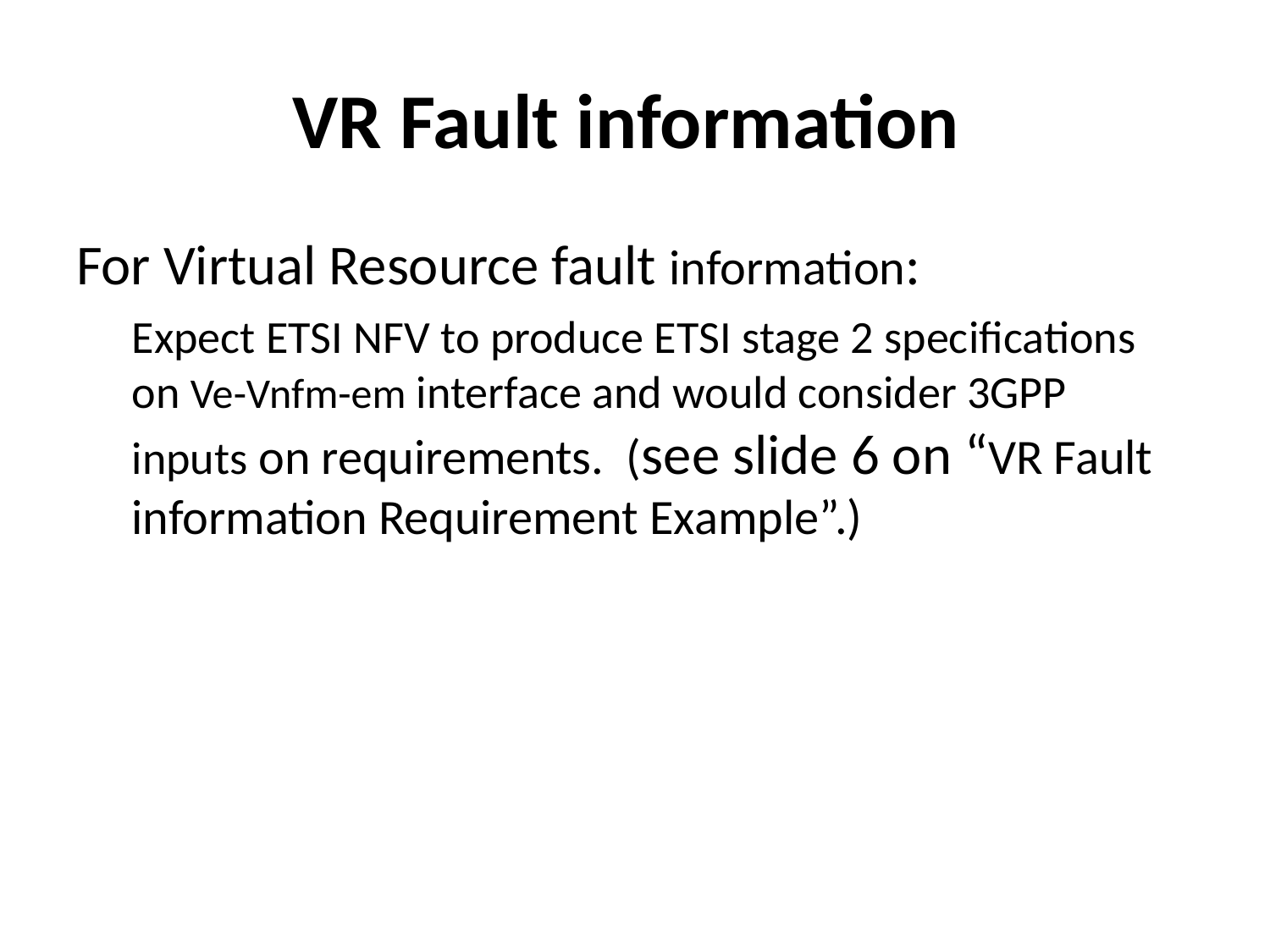

# VR Fault information
For Virtual Resource fault information:
Expect ETSI NFV to produce ETSI stage 2 specifications on Ve-Vnfm-em interface and would consider 3GPP inputs on requirements.  (see slide 6 on “VR Fault information Requirement Example”.)